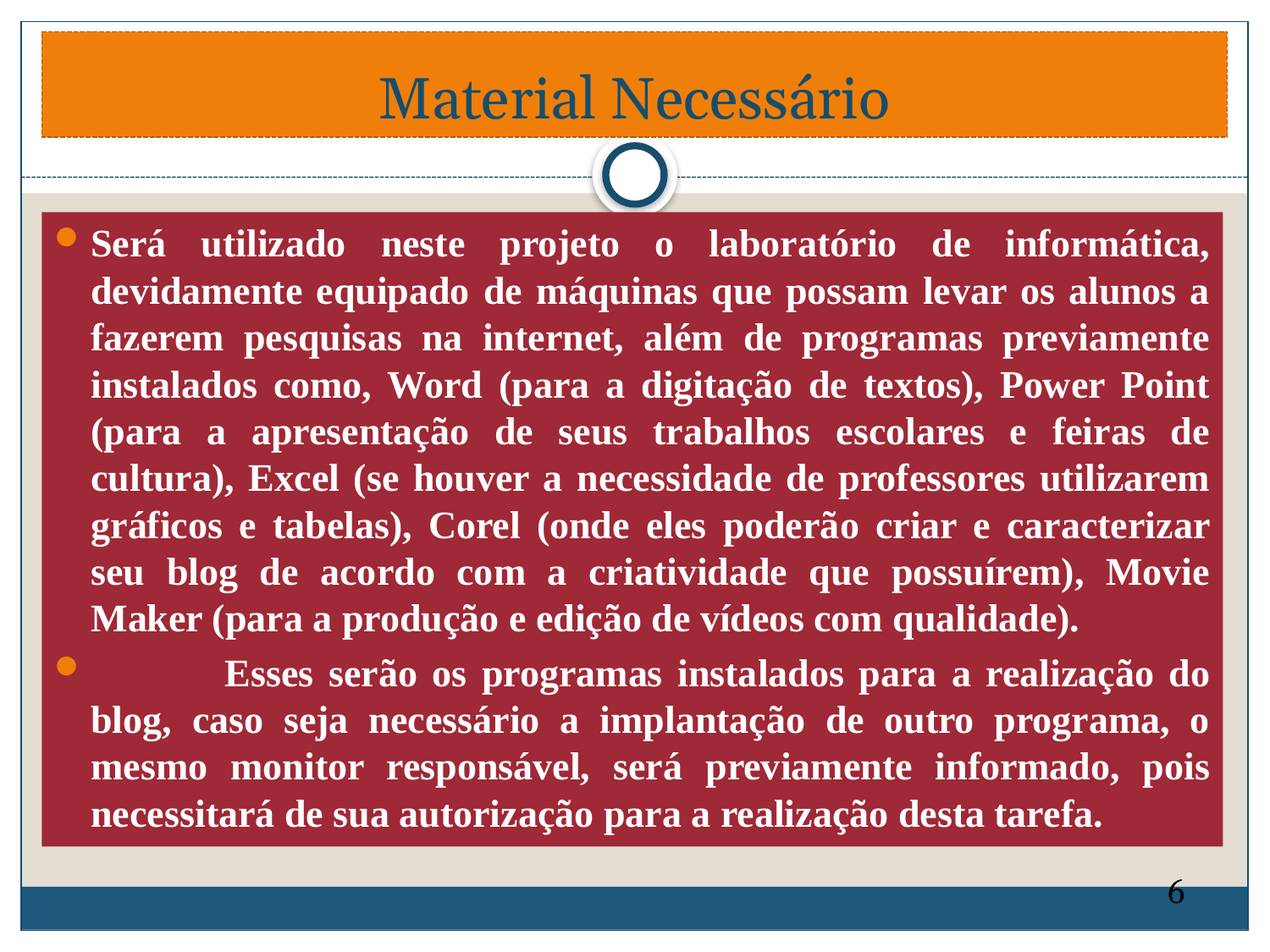

# Material Necessário
Será utilizado neste projeto o laboratório de informática, devidamente equipado de máquinas que possam levar os alunos a fazerem pesquisas na internet, além de programas previamente instalados como, Word (para a digitação de textos), Power Point (para a apresentação de seus trabalhos escolares e feiras de cultura), Excel (se houver a necessidade de professores utilizarem gráficos e tabelas), Corel (onde eles poderão criar e caracterizar seu blog de acordo com a criatividade que possuírem), Movie Maker (para a produção e edição de vídeos com qualidade).
         Esses serão os programas instalados para a realização do blog, caso seja necessário a implantação de outro programa, o mesmo monitor responsável, será previamente informado, pois necessitará de sua autorização para a realização desta tarefa.
6